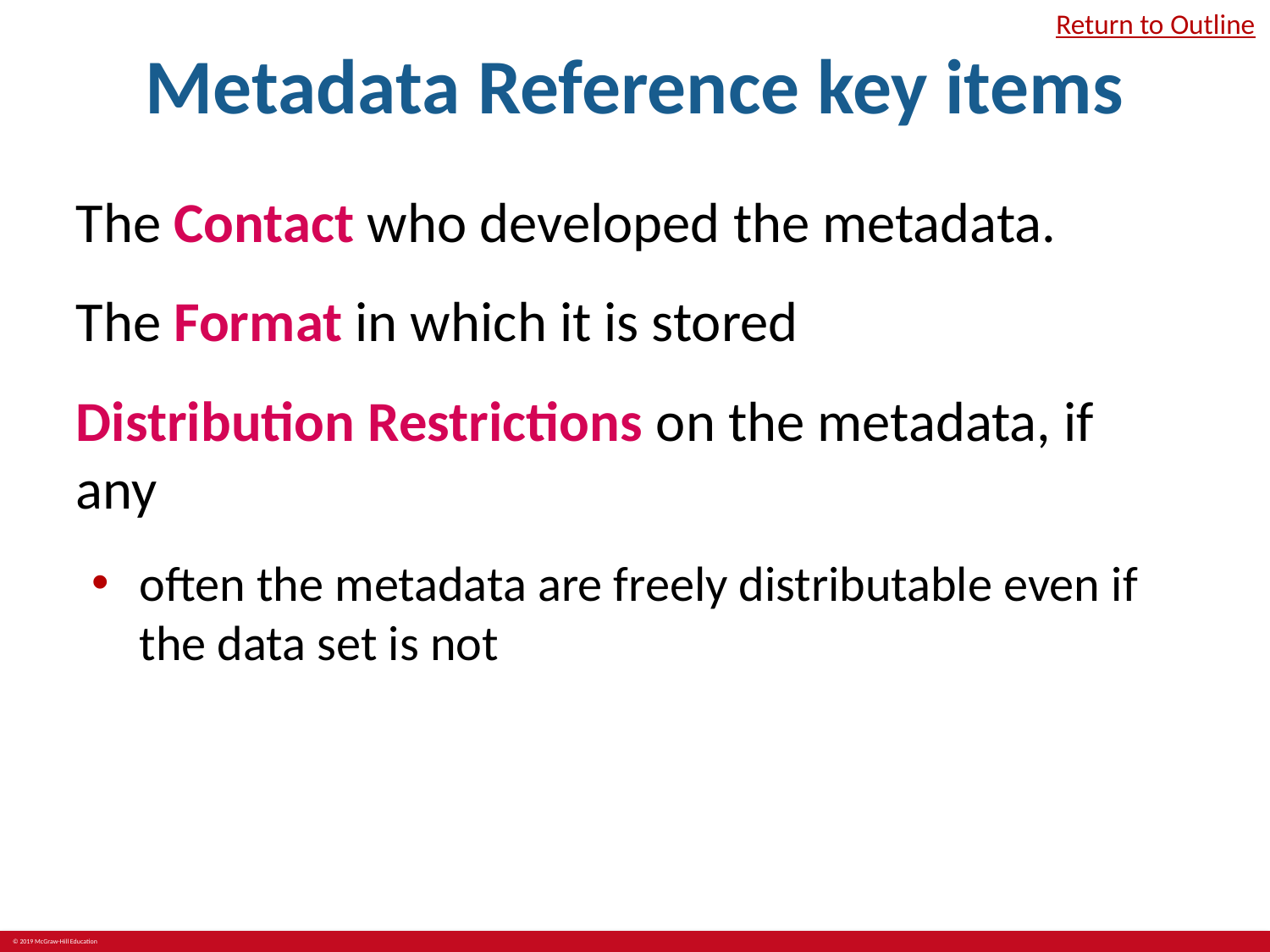

# Metadata Reference key items
Return to Outline
The Contact who developed the metadata.
The Format in which it is stored
Distribution Restrictions on the metadata, if any
often the metadata are freely distributable even if the data set is not